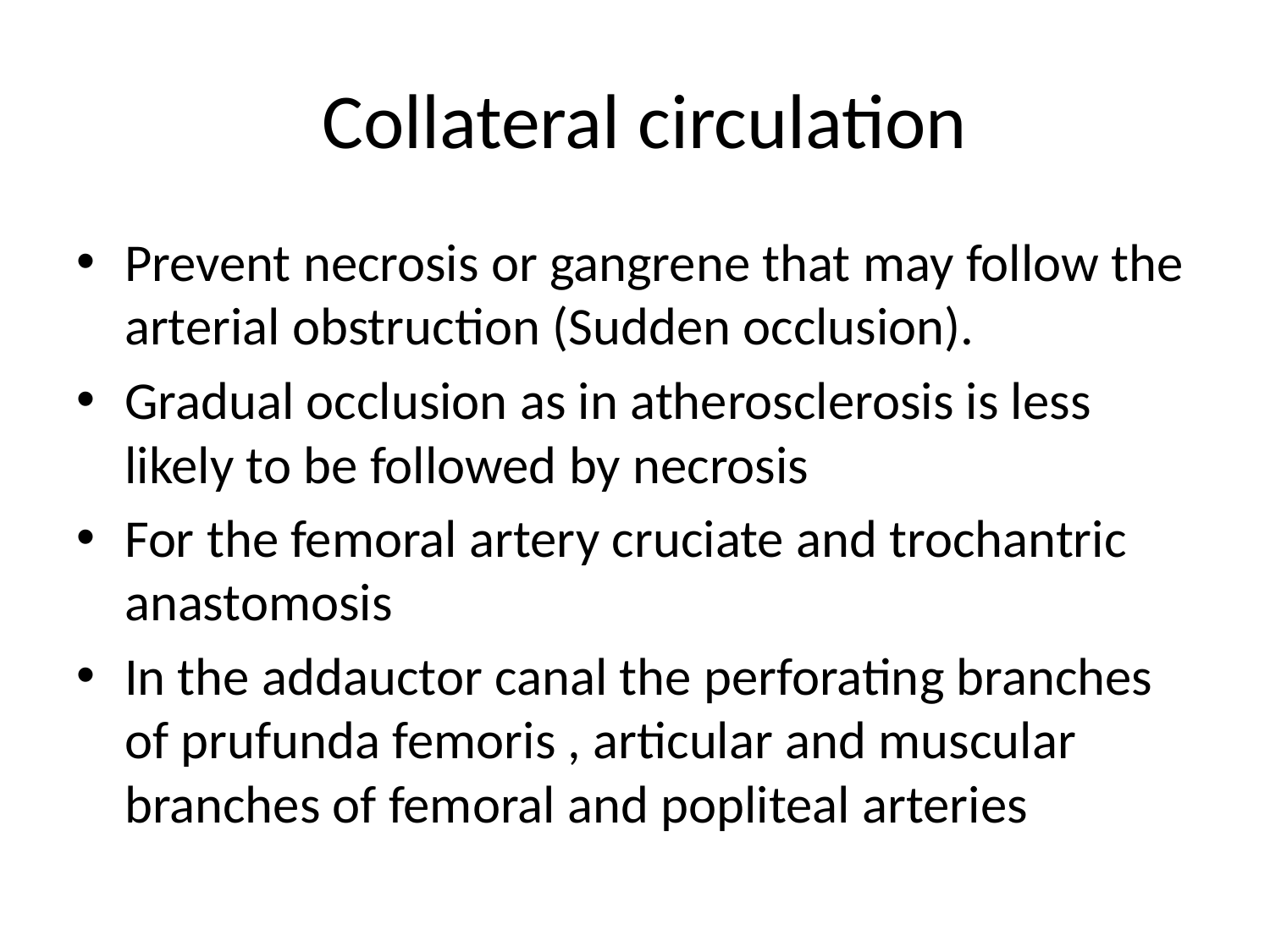

# Collateral circulation
Prevent necrosis or gangrene that may follow the arterial obstruction (Sudden occlusion).
Gradual occlusion as in atherosclerosis is less likely to be followed by necrosis
For the femoral artery cruciate and trochantric anastomosis
In the addauctor canal the perforating branches of prufunda femoris , articular and muscular branches of femoral and popliteal arteries